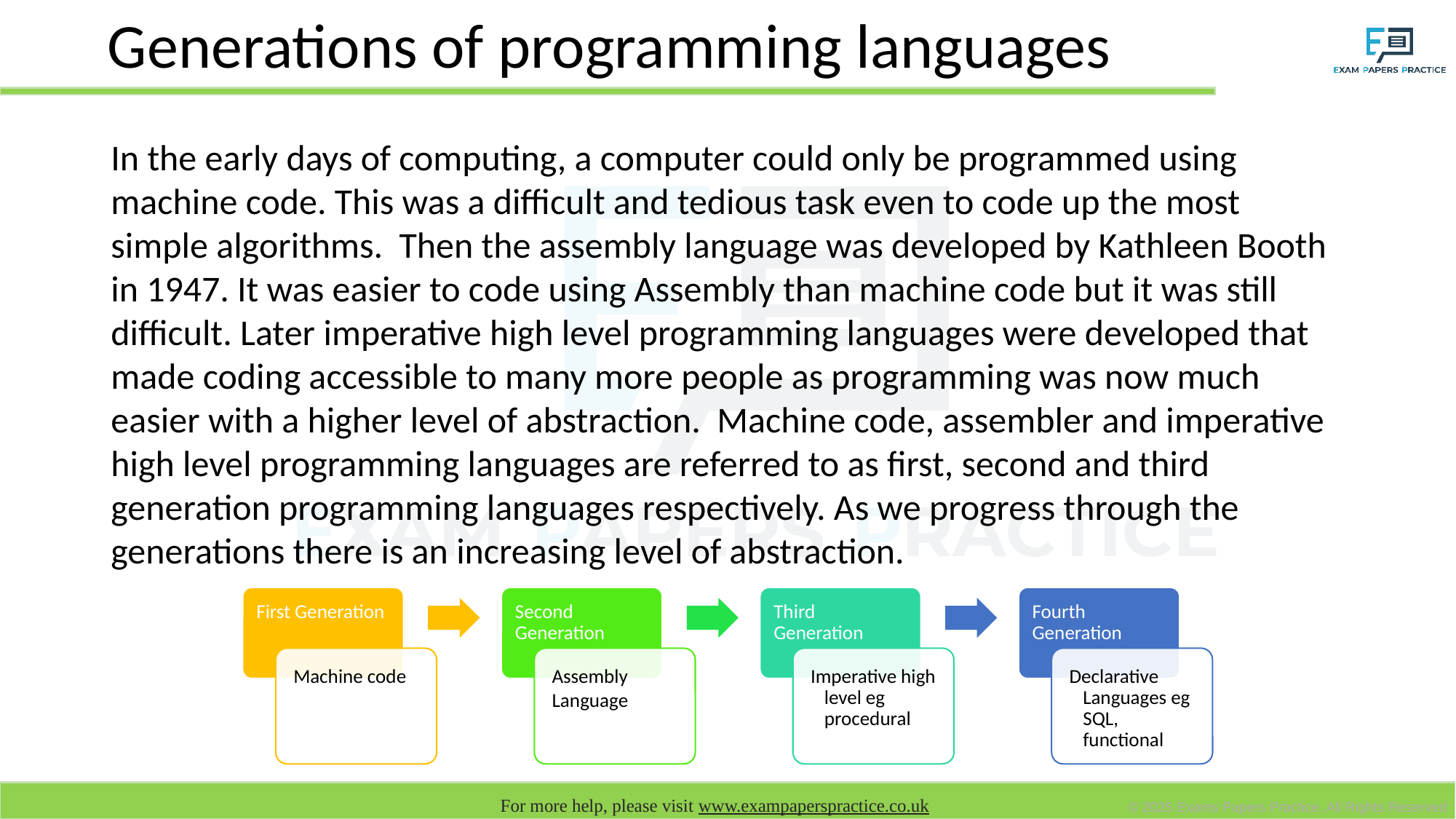

# Generations of programming languages
In the early days of computing, a computer could only be programmed using machine code. This was a difficult and tedious task even to code up the most simple algorithms.  Then the assembly language was developed by Kathleen Booth in 1947. It was easier to code using Assembly than machine code but it was still difficult. Later imperative high level programming languages were developed that made coding accessible to many more people as programming was now much easier with a higher level of abstraction.  Machine code, assembler and imperative high level programming languages are referred to as first, second and third generation programming languages respectively. As we progress through the generations there is an increasing level of abstraction.

First Generation
Machine code

Second Generation
Assembly
Language

Third Generation
Imperative high level eg procedural

Fourth Generation
Declarative Languages eg SQL, functional